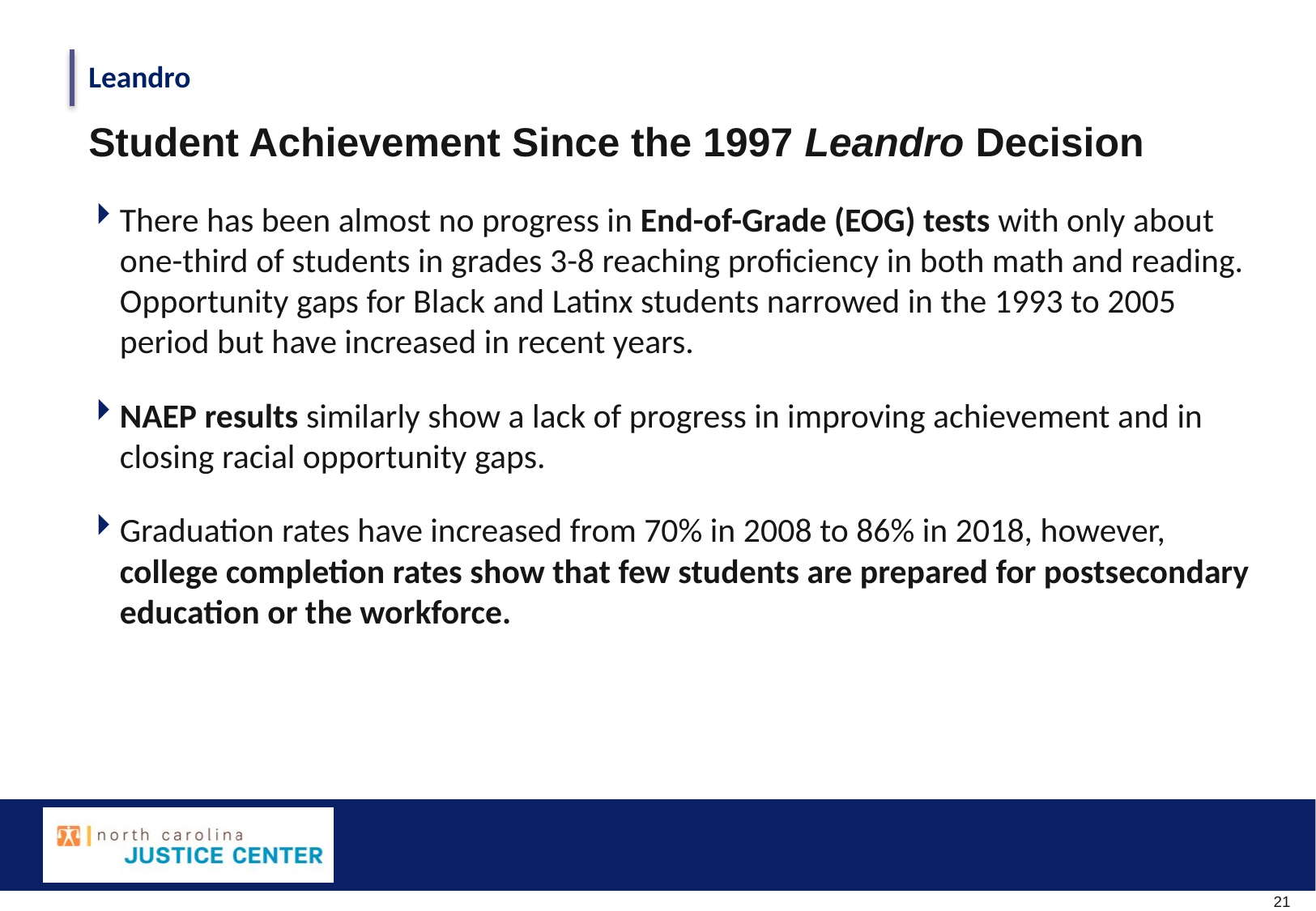

Leandro
Student Achievement Since the 1997 Leandro Decision
There has been almost no progress in End-of-Grade (EOG) tests with only about one-third of students in grades 3-8 reaching proficiency in both math and reading. Opportunity gaps for Black and Latinx students narrowed in the 1993 to 2005 period but have increased in recent years.
NAEP results similarly show a lack of progress in improving achievement and in closing racial opportunity gaps.
Graduation rates have increased from 70% in 2008 to 86% in 2018, however, college completion rates show that few students are prepared for postsecondary education or the workforce.